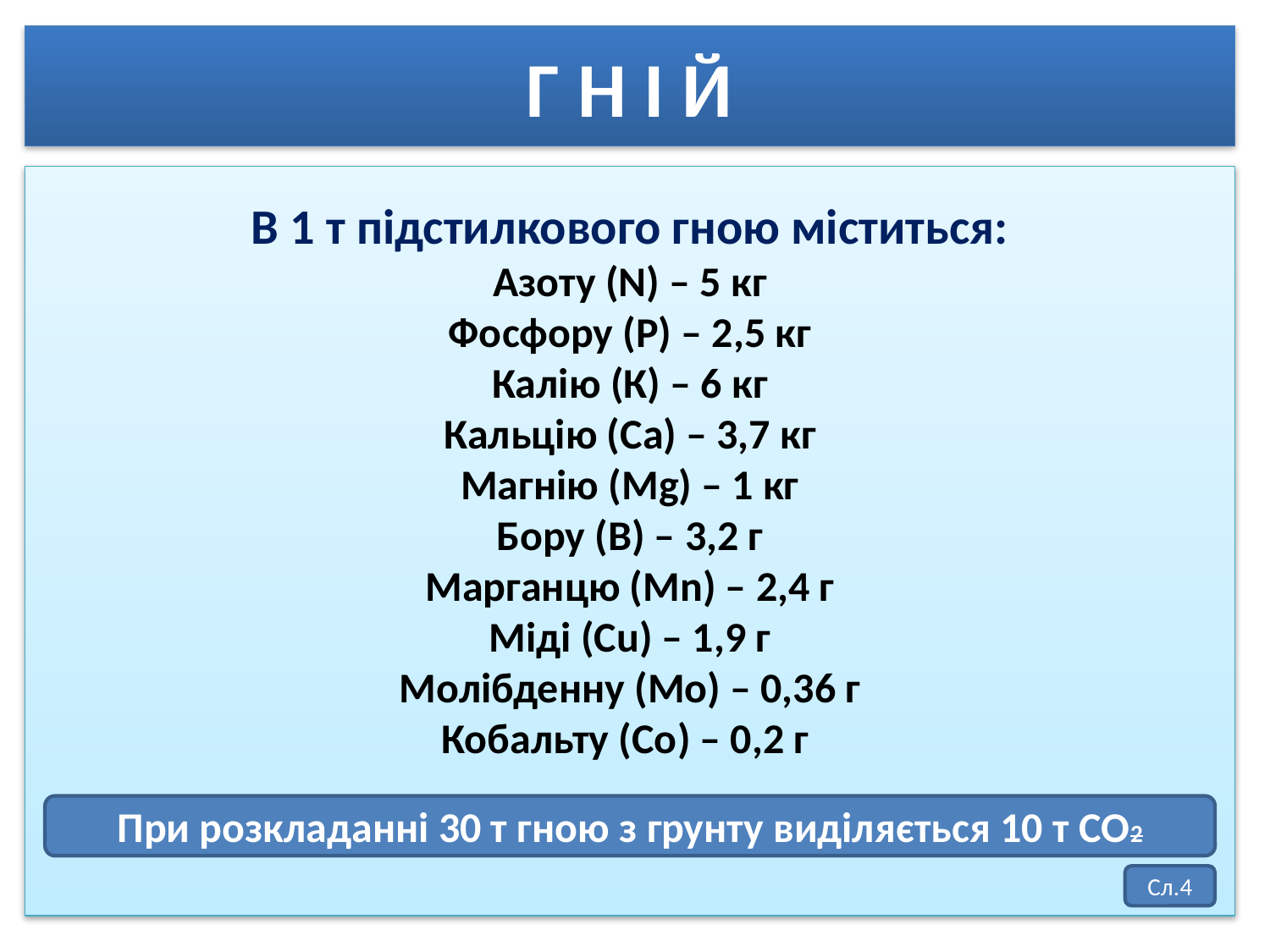

# Г Н І Й

В 1 т підстилкового гною міститься:
Азоту (N) – 5 кг
Фосфору (Р) – 2,5 кг
Калію (К) – 6 кг
Кальцію (Са) – 3,7 кг
Магнію (Mg) – 1 кг
Бору (В) – 3,2 г
Марганцю (Mn) – 2,4 г
Міді (Cu) – 1,9 г
Молібденну (Mo) – 0,36 г
Кобальту (Co) – 0,2 г

При розкладанні 30 т гною з грунту виділяється 10 т СО2
Сл.4